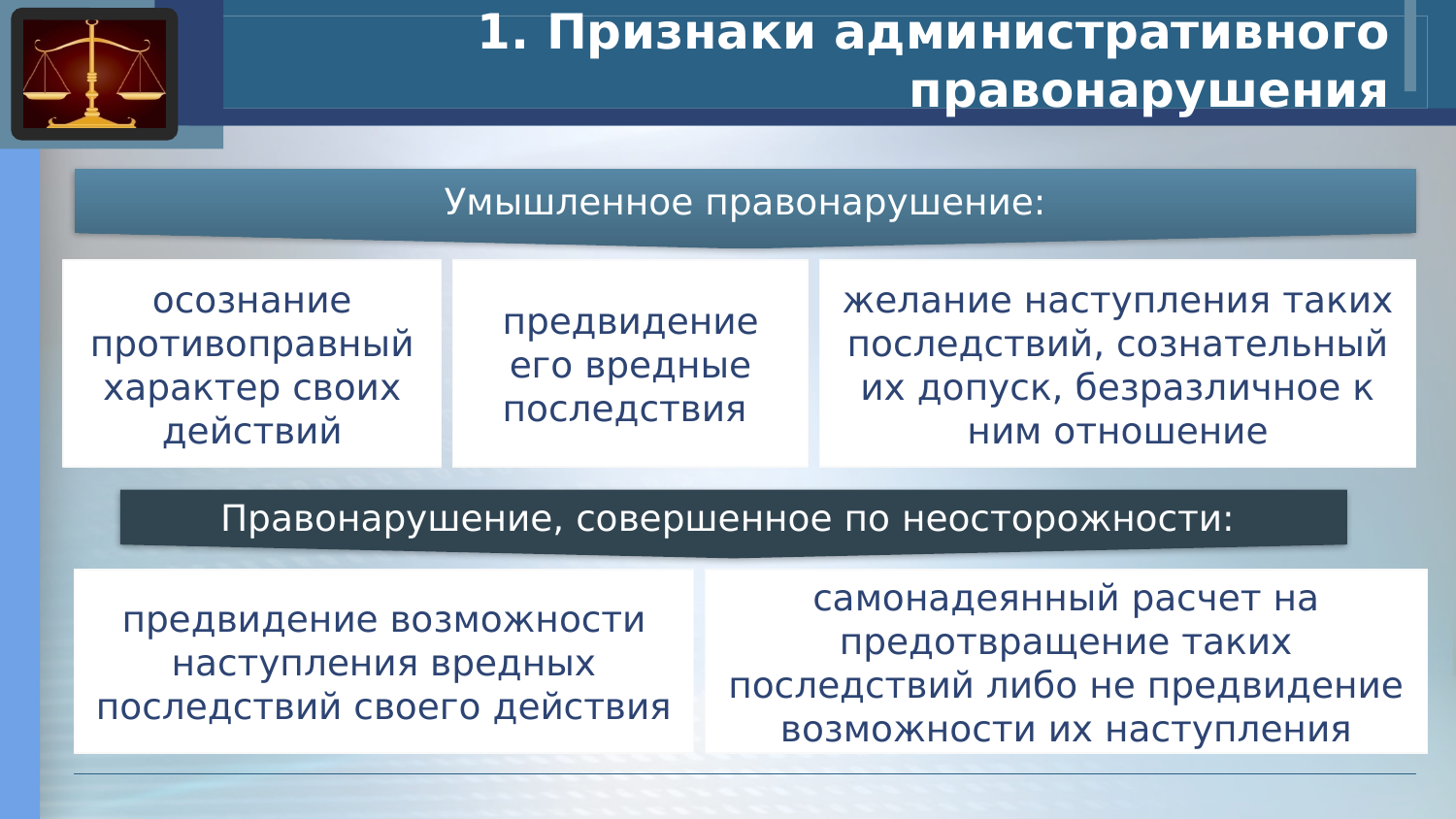

# 1. Признаки административного правонарушения
Умышленное правонарушение:
осознание противоправный характер своих действий
предвидение его вредные последствия
желание наступления таких последствий, сознательный их допуск, безразличное к ним отношение
Правонарушение, совершенное по неосторожности:
предвидение возможности наступления вредных последствий своего действия
самонадеянный расчет на предотвращение таких последствий либо не предвидение возможности их наступления
6